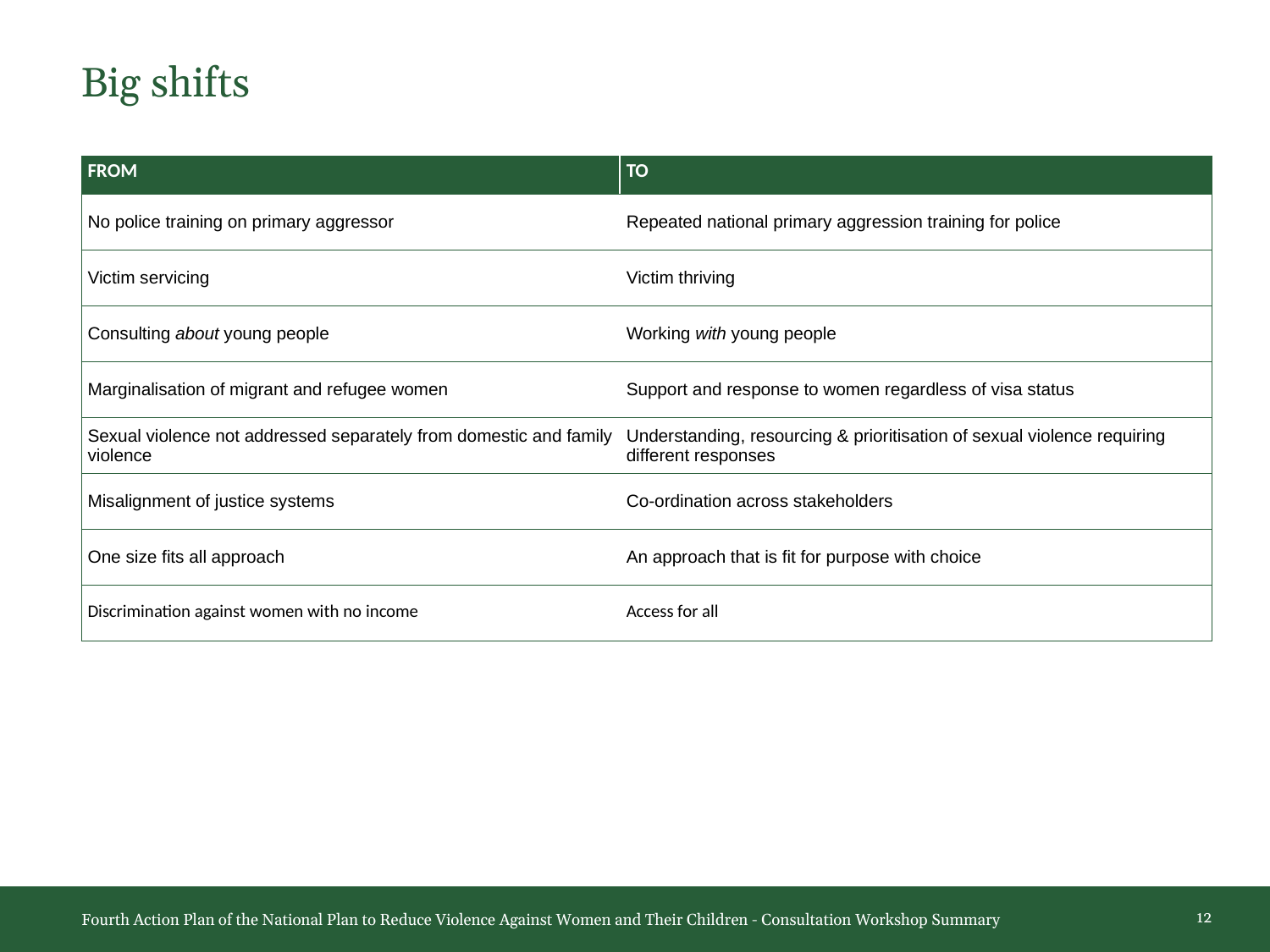

# Big shifts
| FROM | TO |
| --- | --- |
| No police training on primary aggressor | Repeated national primary aggression training for police |
| Victim servicing | Victim thriving |
| Consulting about young people | Working with young people |
| Marginalisation of migrant and refugee women | Support and response to women regardless of visa status |
| Sexual violence not addressed separately from domestic and family violence | Understanding, resourcing & prioritisation of sexual violence requiring different responses |
| Misalignment of justice systems | Co-ordination across stakeholders |
| One size fits all approach | An approach that is fit for purpose with choice |
| Discrimination against women with no income | Access for all |
12
Fourth Action Plan of the National Plan to Reduce Violence Against Women and Their Children - Consultation Workshop Summary